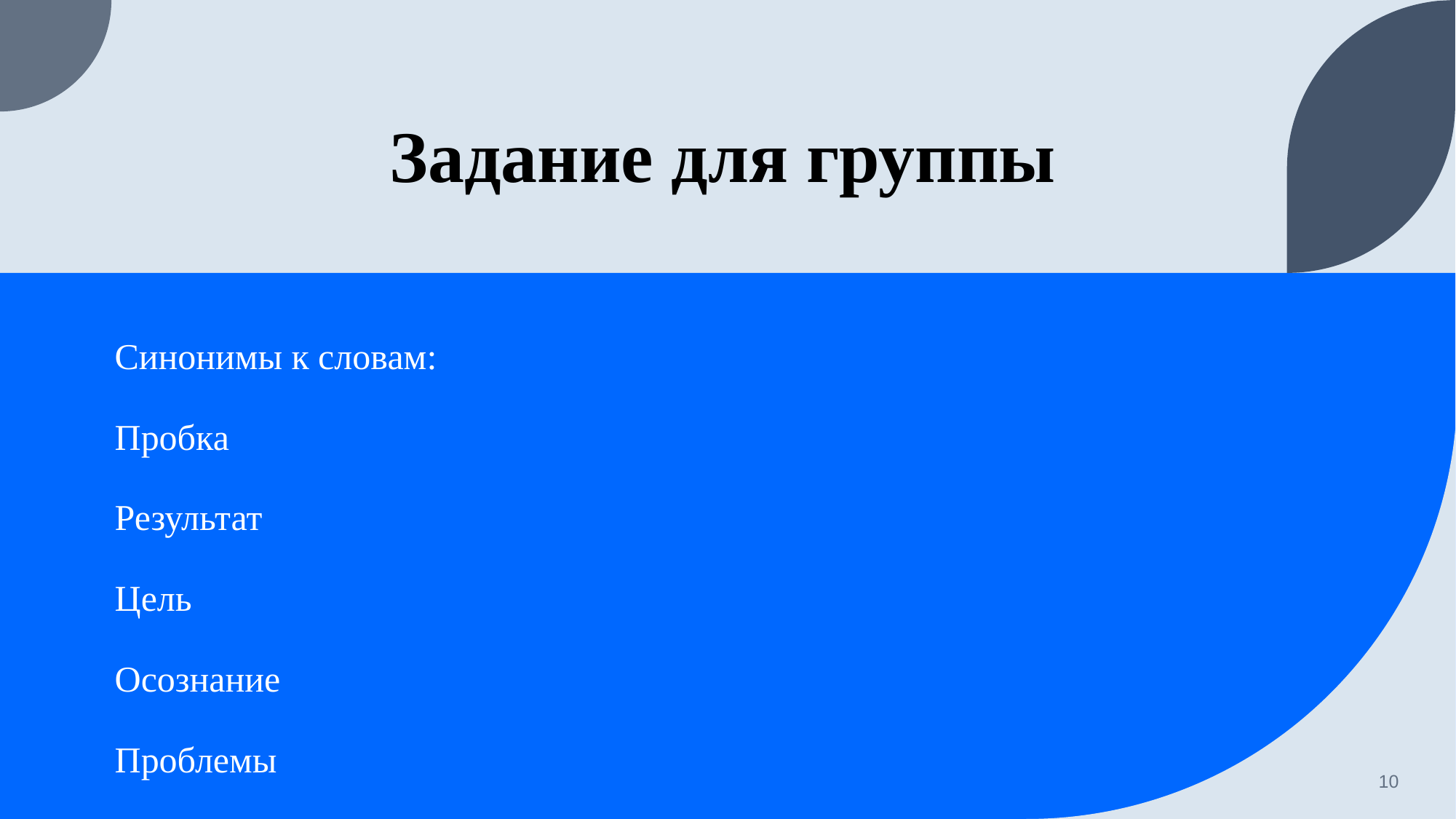

# Задание для группы
Синонимы к словам:
Пробка
Результат
Цель
Осознание
Проблемы

10